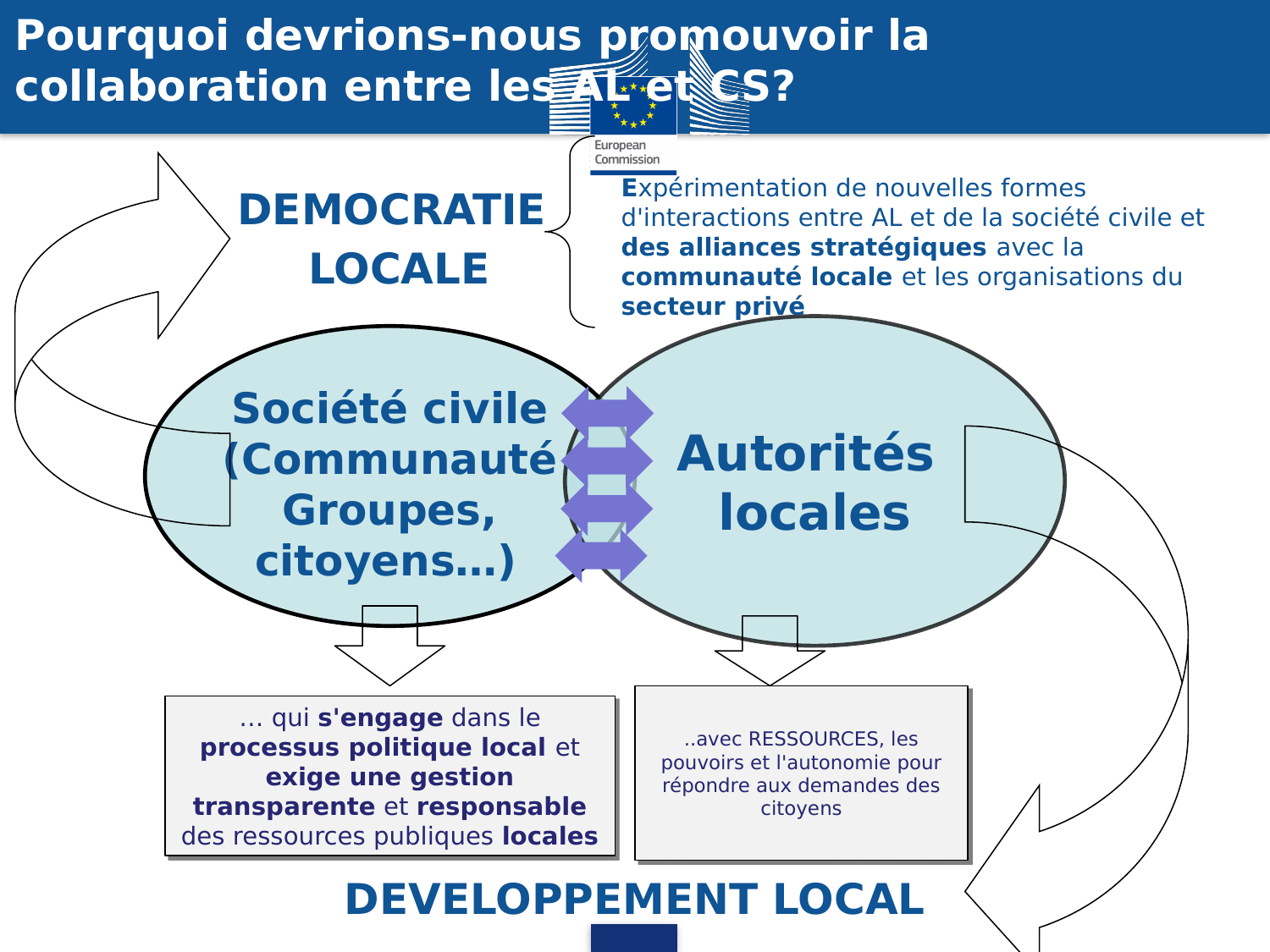

Pourquoi devrions-nous promouvoir la collaboration entre les AL et CS?

	Expérimentation de nouvelles formes d'interactions entre AL et de la société civile et des alliances stratégiques avec la communauté locale et les organisations du secteur privé

DEMOCRATIE
LOCALE
Autorités
locales

Société civile
(Communauté
Groupes,
citoyens…)

..avec RESSOURCES, les pouvoirs et l'autonomie pour répondre aux demandes des citoyens
… qui s'engage dans le processus politique local et exige une gestion transparente et responsable des ressources publiques locales
DEVELOPPEMENT LOCAL